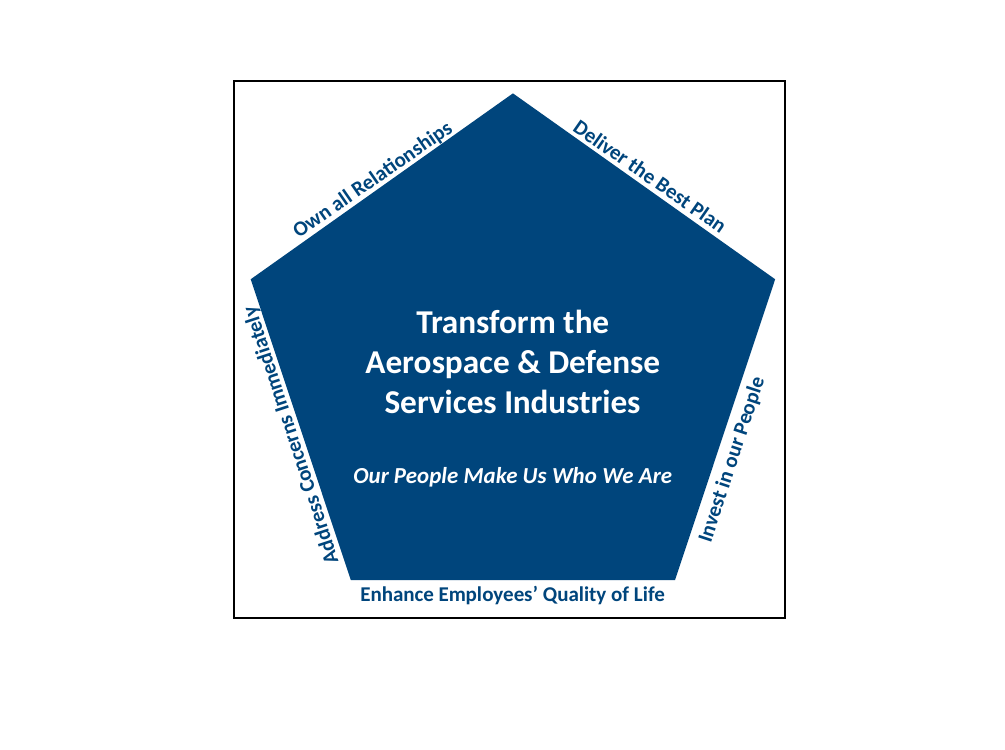

Transform the Aerospace & Defense Services Industries

Our People Make Us Who We Are
Deliver the Best Plan
Own all Relationships
Address Concerns Immediately
Invest in our People
Enhance Employees’ Quality of Life